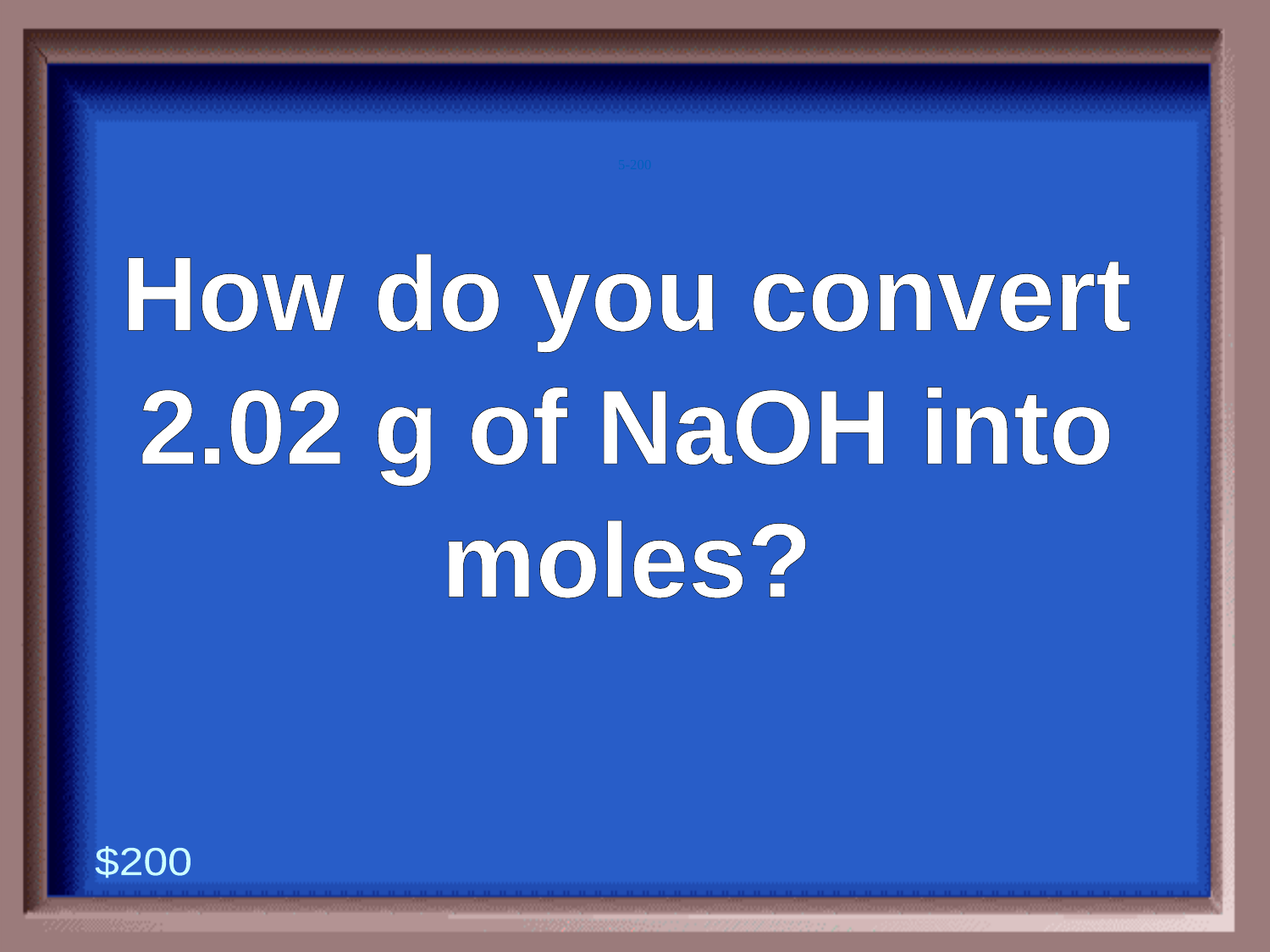

5-200
How do you convert 2.02 g of NaOH into moles?

$200